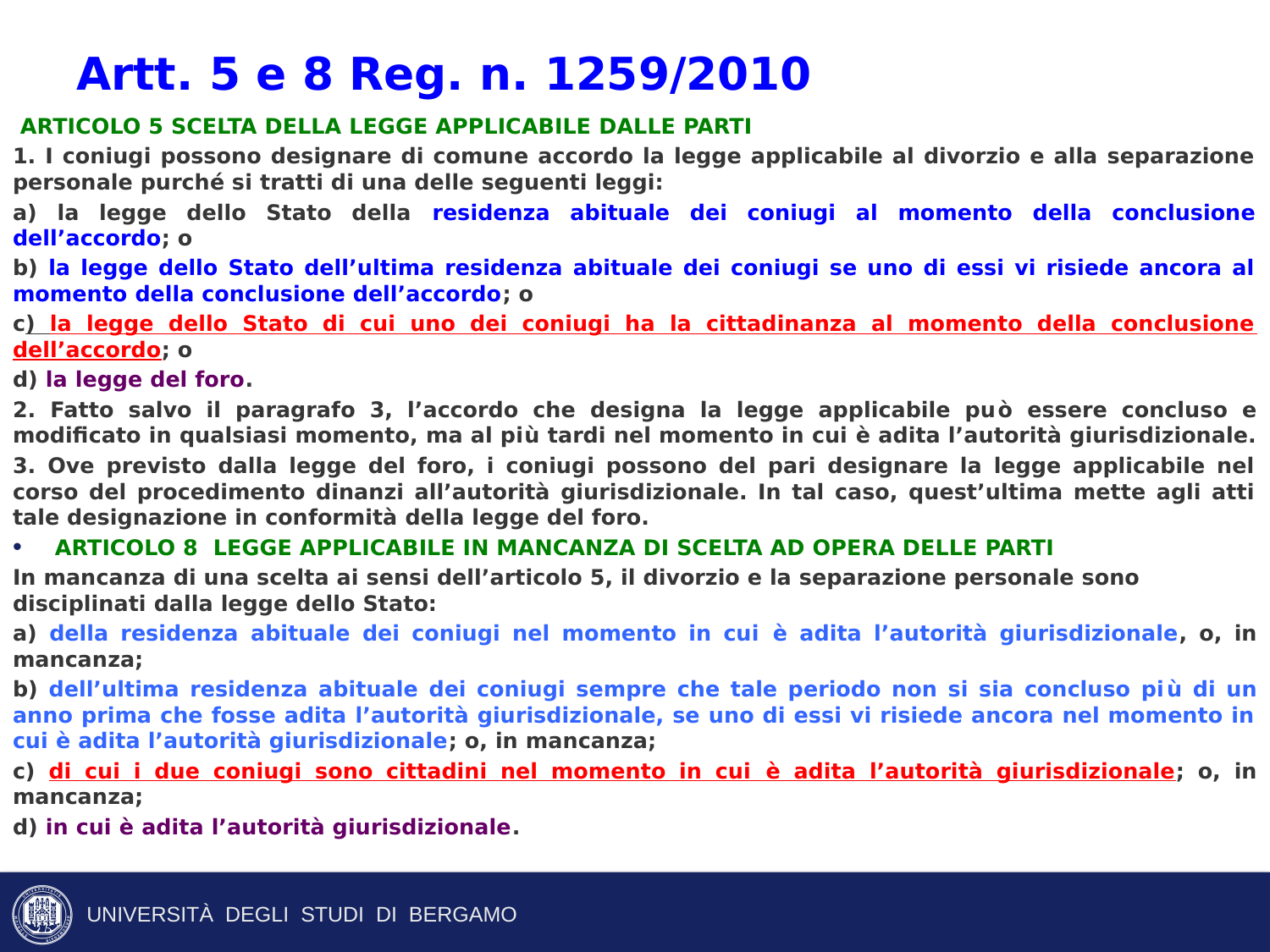

# Artt. 5 e 8 Reg. n. 1259/2010
 Articolo 5 Scelta della legge applicabile dalle parti
1. I coniugi possono designare di comune accordo la legge applicabile al divorzio e alla separazione personale purché si tratti di una delle seguenti leggi:
a) la legge dello Stato della residenza abituale dei coniugi al momento della conclusione dell’accordo; o
b) la legge dello Stato dell’ultima residenza abituale dei coniugi se uno di essi vi risiede ancora al momento della conclusione dell’accordo; o
c) la legge dello Stato di cui uno dei coniugi ha la cittadinanza al momento della conclusione dell’accordo; o
d) la legge del foro.
2. Fatto salvo il paragrafo 3, l’accordo che designa la legge applicabile può essere concluso e modificato in qualsiasi momento, ma al più tardi nel momento in cui è adita l’autorità giurisdizionale.
3. Ove previsto dalla legge del foro, i coniugi possono del pari designare la legge applicabile nel corso del procedimento dinanzi all’autorità giurisdizionale. In tal caso, quest’ultima mette agli atti tale designazione in conformità della legge del foro.
Articolo 8  Legge applicabile in mancanza di scelta ad opera delle parti
In mancanza di una scelta ai sensi dell’articolo 5, il divorzio e la separazione personale sono disciplinati dalla legge dello Stato:
a) della residenza abituale dei coniugi nel momento in cui è adita l’autorità giurisdizionale, o, in mancanza;
b) dell’ultima residenza abituale dei coniugi sempre che tale periodo non si sia concluso più di un anno prima che fosse adita l’autorità giurisdizionale, se uno di essi vi risiede ancora nel momento in cui è adita l’autorità giurisdizionale; o, in mancanza;
c) di cui i due coniugi sono cittadini nel momento in cui è adita l’autorità giurisdizionale; o, in mancanza;
d) in cui è adita l’autorità giurisdizionale.